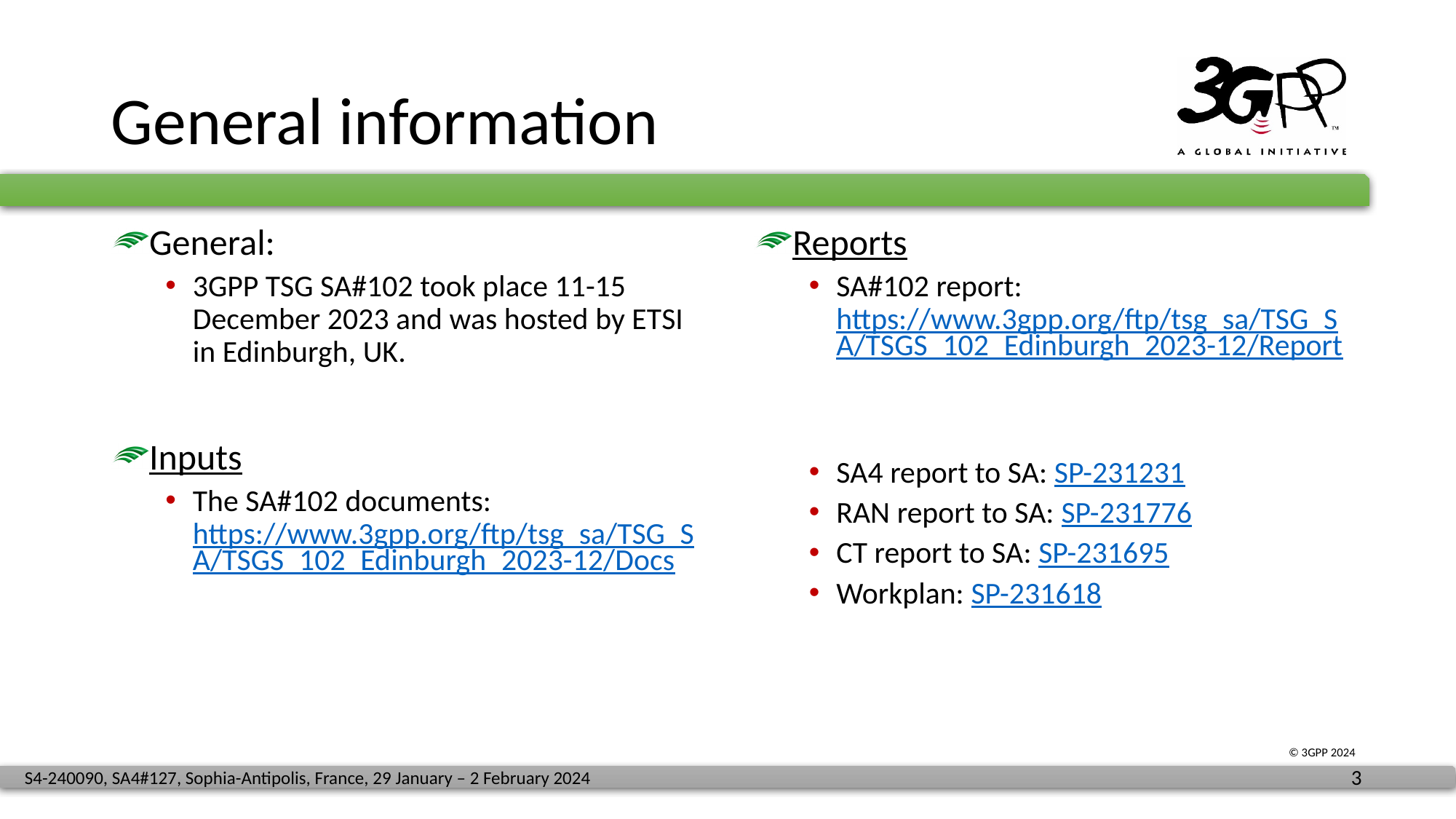

# General information
General:
3GPP TSG SA#102 took place 11-15 December 2023 and was hosted by ETSI in Edinburgh, UK.

Inputs
The SA#102 documents: https://www.3gpp.org/ftp/tsg_sa/TSG_SA/TSGS_102_Edinburgh_2023-12/Docs
Reports
SA#102 report: https://www.3gpp.org/ftp/tsg_sa/TSG_SA/TSGS_102_Edinburgh_2023-12/Report

SA4 report to SA: SP-231231
RAN report to SA: SP-231776
CT report to SA: SP-231695
Workplan: SP-231618